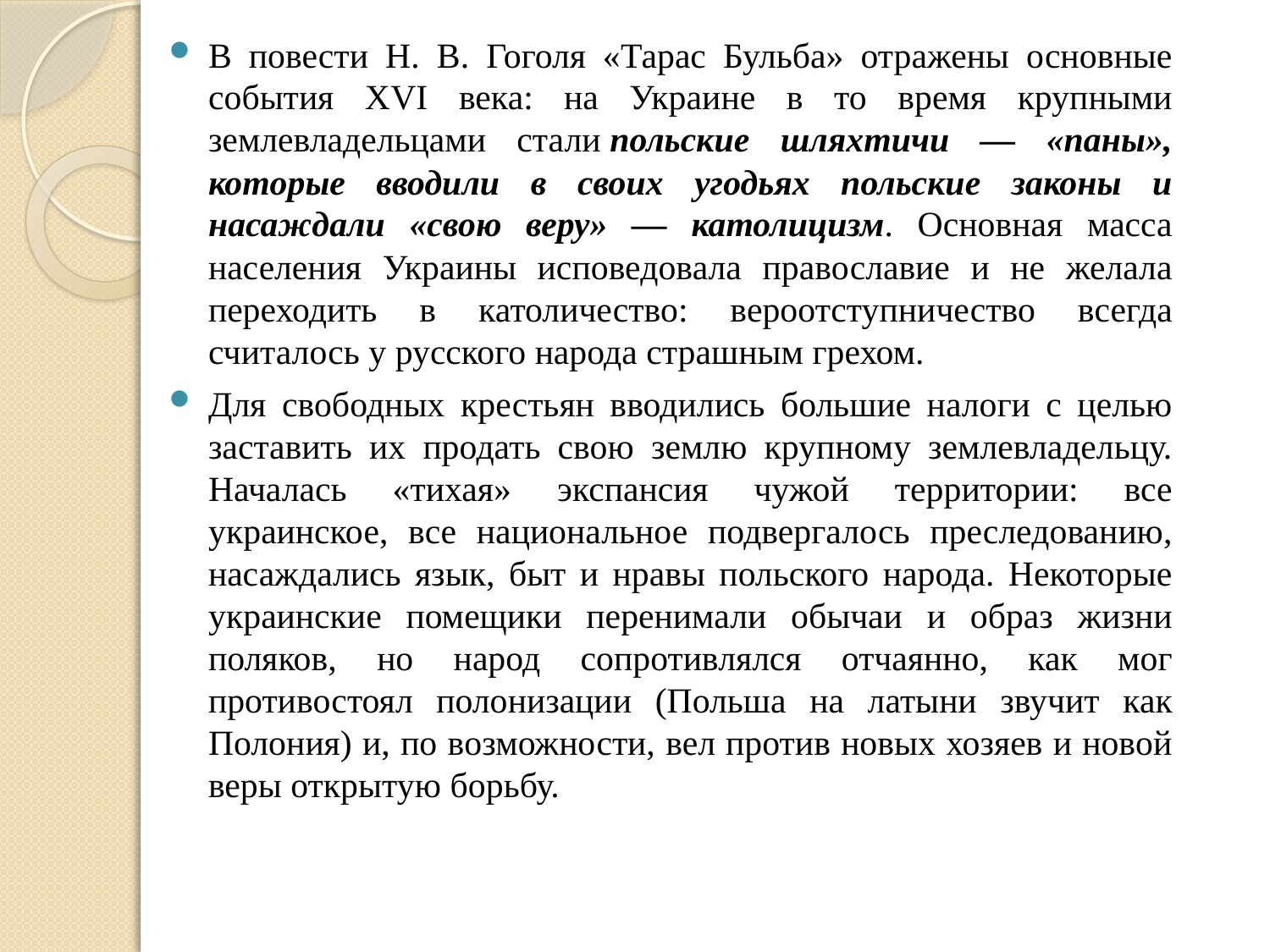

В повести Н. В. Гоголя «Тарас Бульба» отражены основные события XVI века: на Украине в то время крупными землевладельцами стали польские шляхтичи — «паны», которые вводили в своих угодьях польские законы и насаждали «свою веру» — католицизм. Основная масса населения Украины исповедовала православие и не желала переходить в католичество: вероотступничество всегда считалось у русского народа страшным грехом.
Для свободных крестьян вводились большие налоги с целью заставить их продать свою землю крупному землевладельцу. Началась «тихая» экспансия чужой территории: все украинское, все национальное подвергалось преследованию, насаждались язык, быт и нравы польского народа. Некоторые украинские помещики перенимали обычаи и образ жизни поляков, но народ сопротивлялся отчаянно, как мог противостоял полонизации (Польша на латыни звучит как Полония) и, по возможности, вел против новых хозяев и новой веры открытую борьбу.